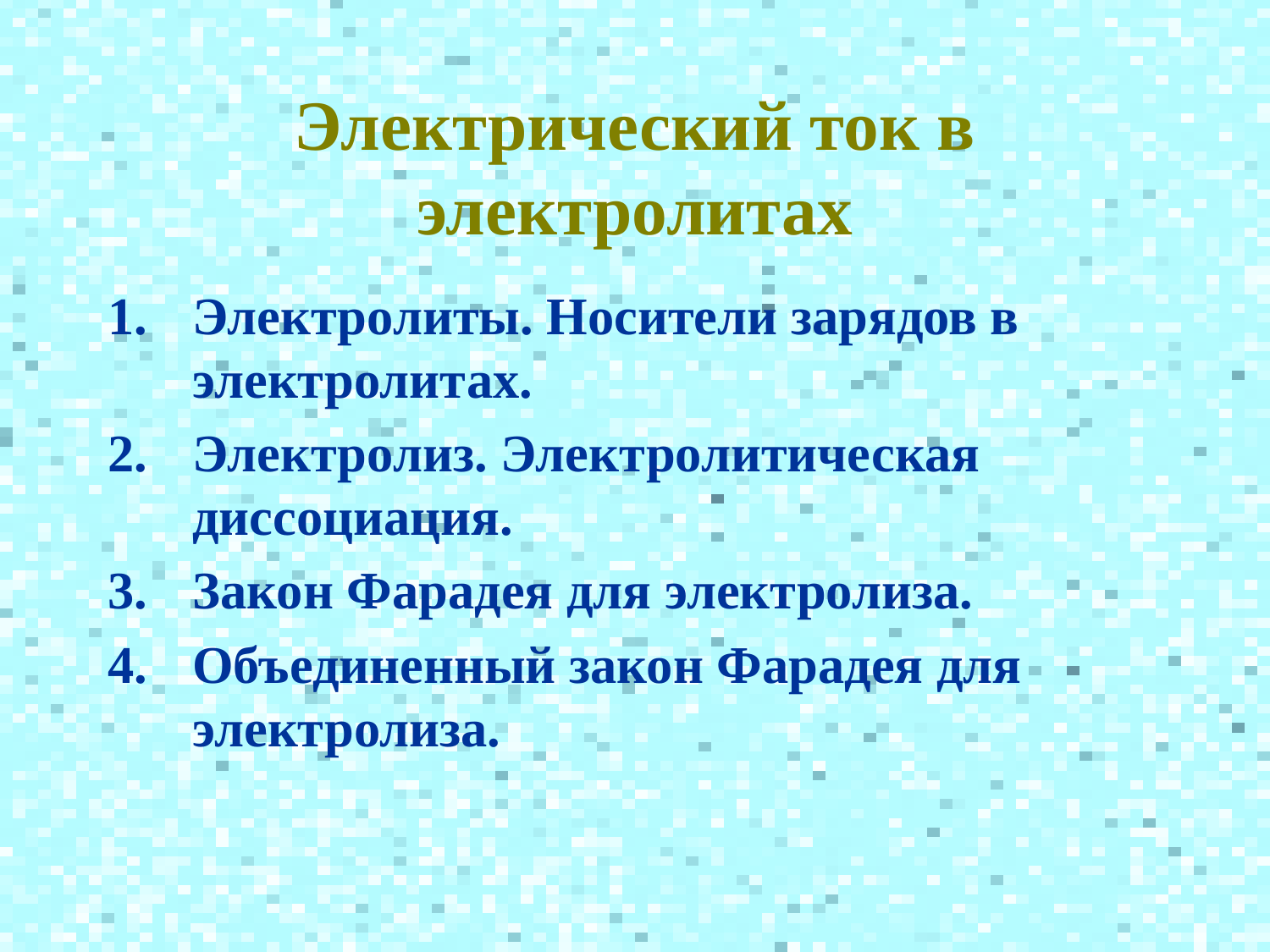

# Электрический ток в электролитах
Электролиты. Носители зарядов в электролитах.
Электролиз. Электролитическая диссоциация.
Закон Фарадея для электролиза.
Объединенный закон Фарадея для электролиза.